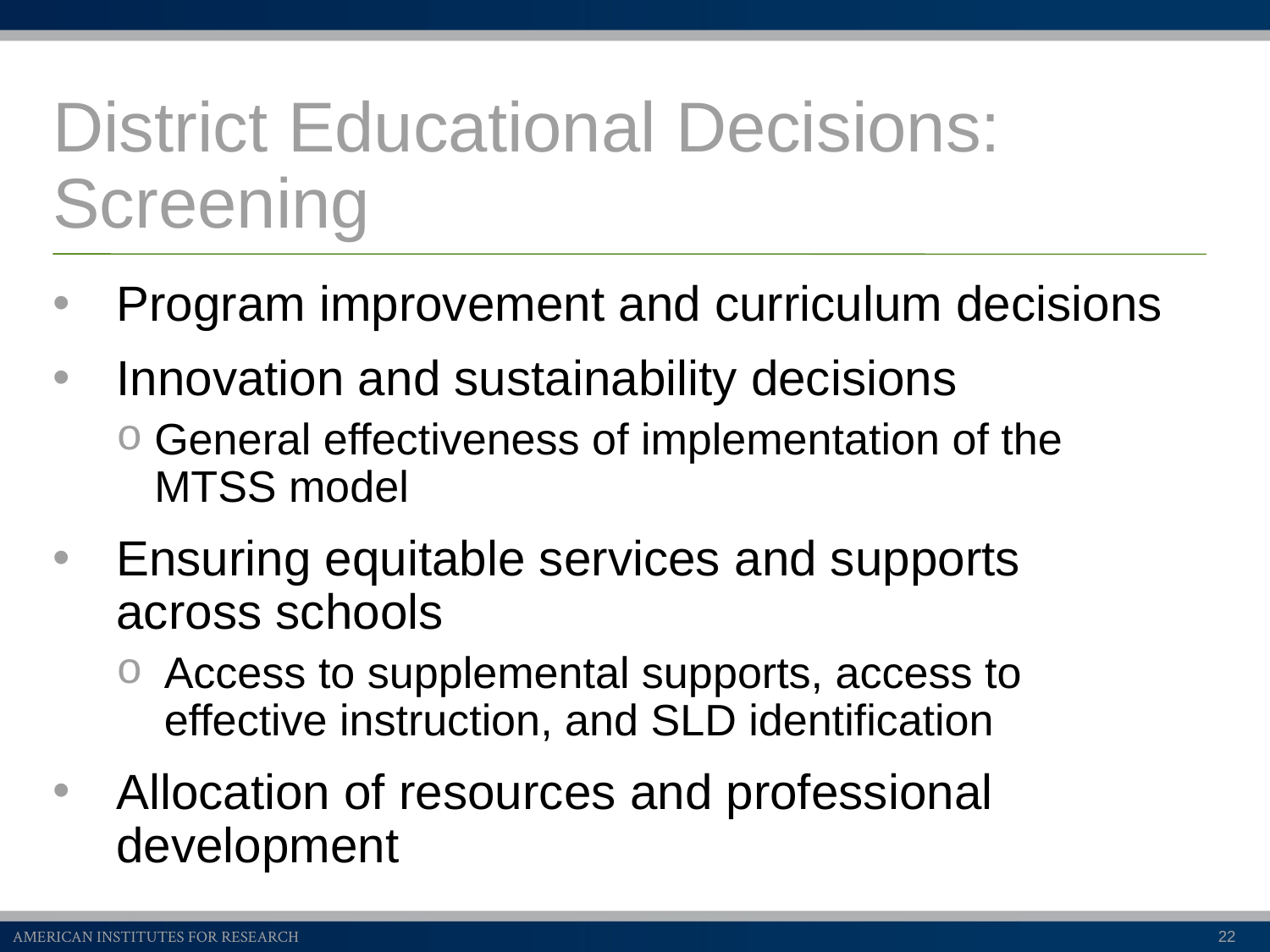

# District Educational Decisions: Screening
Program improvement and curriculum decisions
Innovation and sustainability decisions
General effectiveness of implementation of the
MTSS model
Ensuring equitable services and supports
across schools
Access to supplemental supports, access to
effective instruction, and SLD identification
Allocation of resources and professional development

22